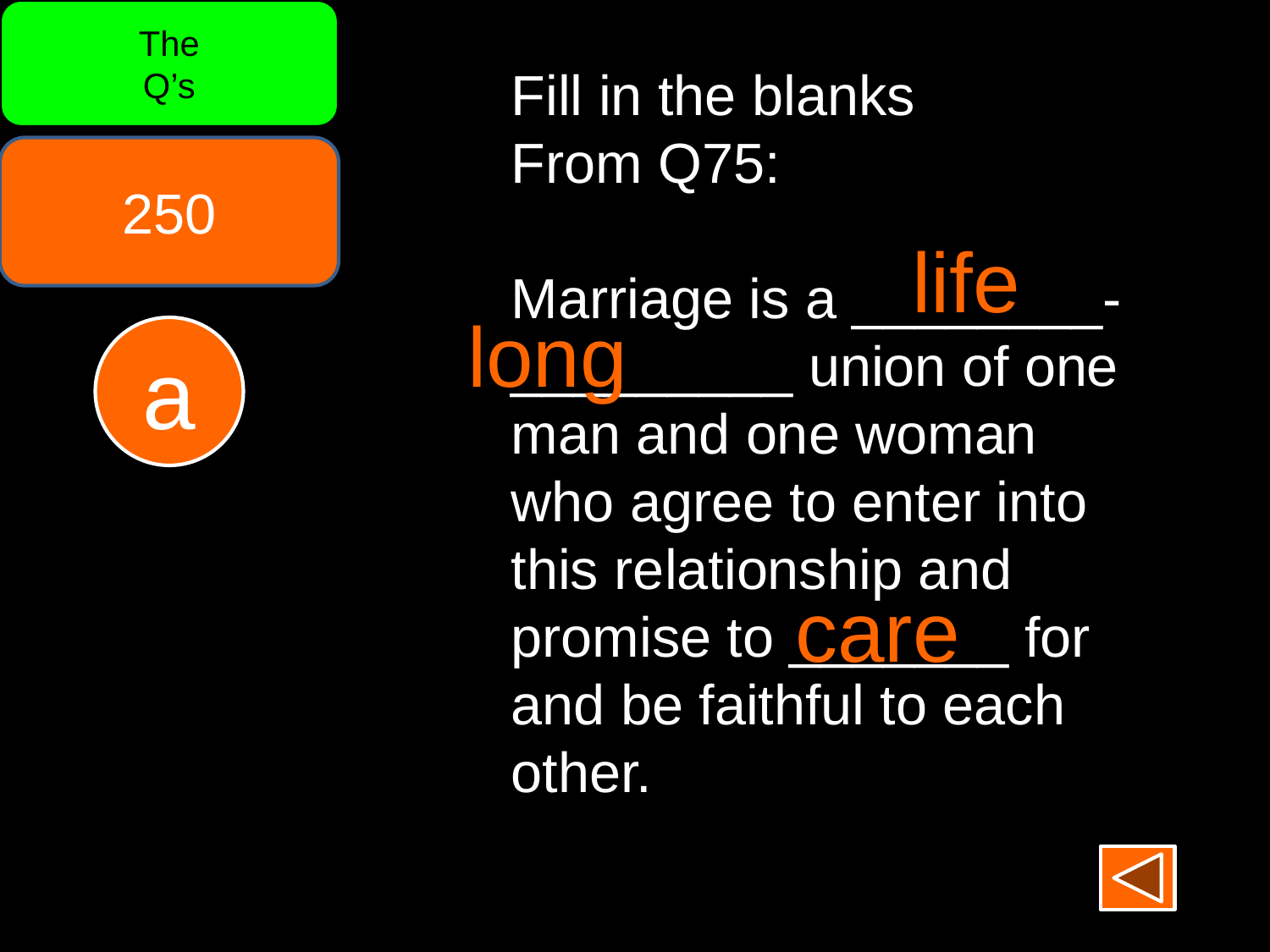

The
Q’s
Fill in the blanks
From Q75:

Marriage is a ________-
_________ union of one
man and one woman
who agree to enter into
this relationship and
promise to _______ for
and be faithful to each
other.
250
life
long
a
care